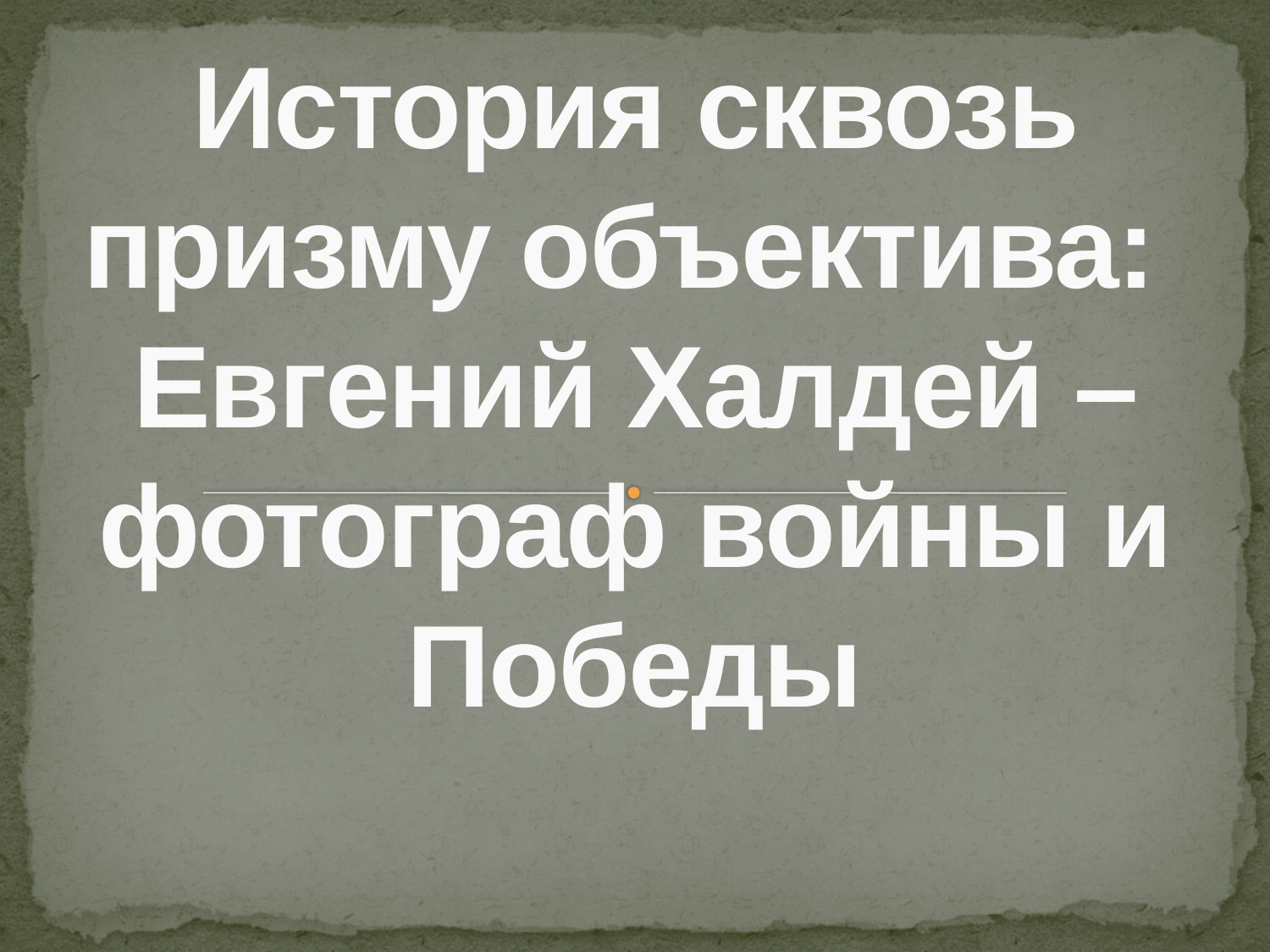

# История сквозь призму объектива: Евгений Халдей – фотограф войны и Победы